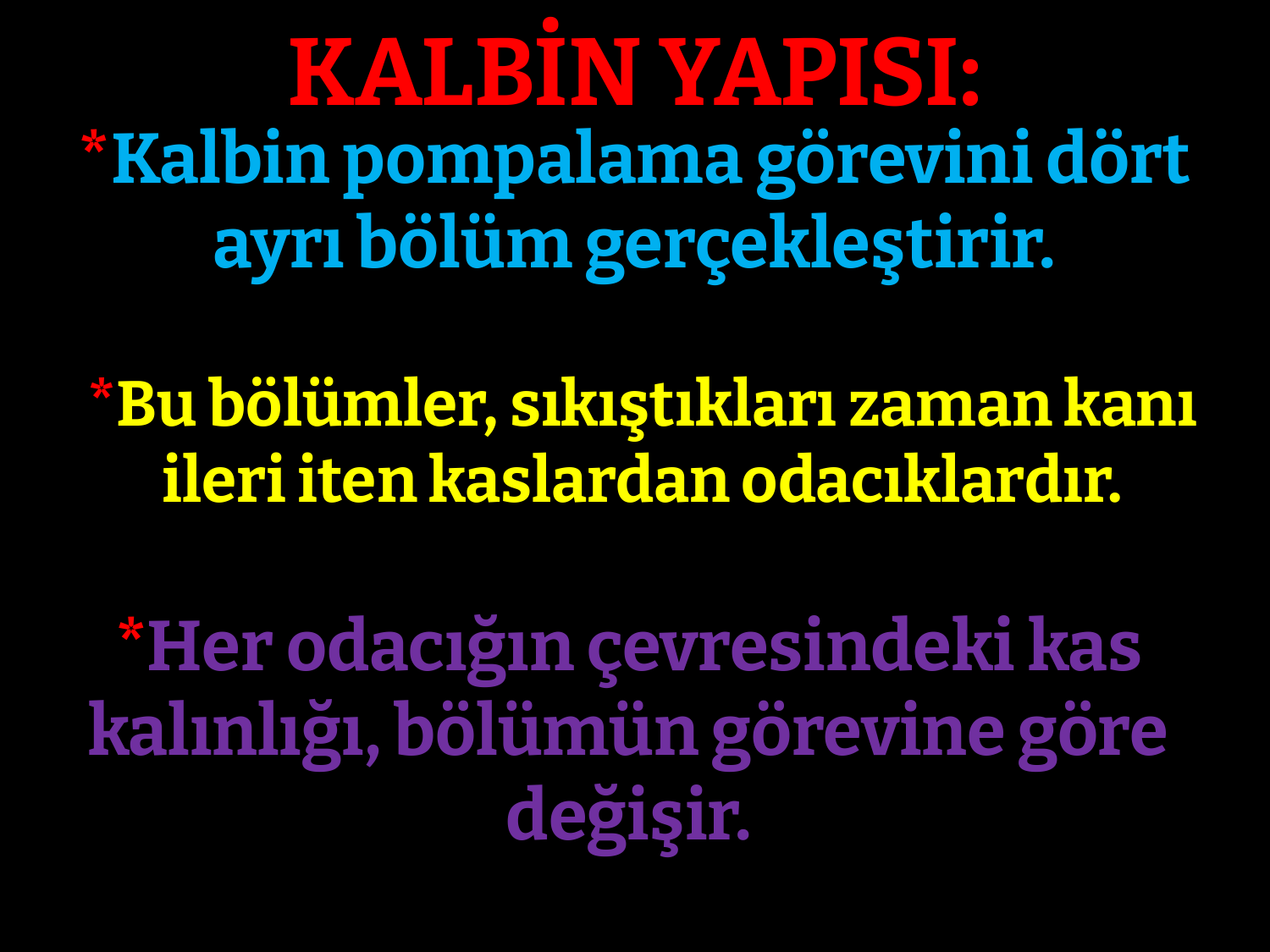

KALBİN YAPISI:
*Kalbin pompalama görevini dört ayrı bölüm gerçekleştirir.
#
*Bu bölümler, sıkıştıkları zaman kanı ileri iten kaslardan odacıklardır.
*Her odacığın çevresindeki kas kalınlığı, bölümün görevine göre değişir.